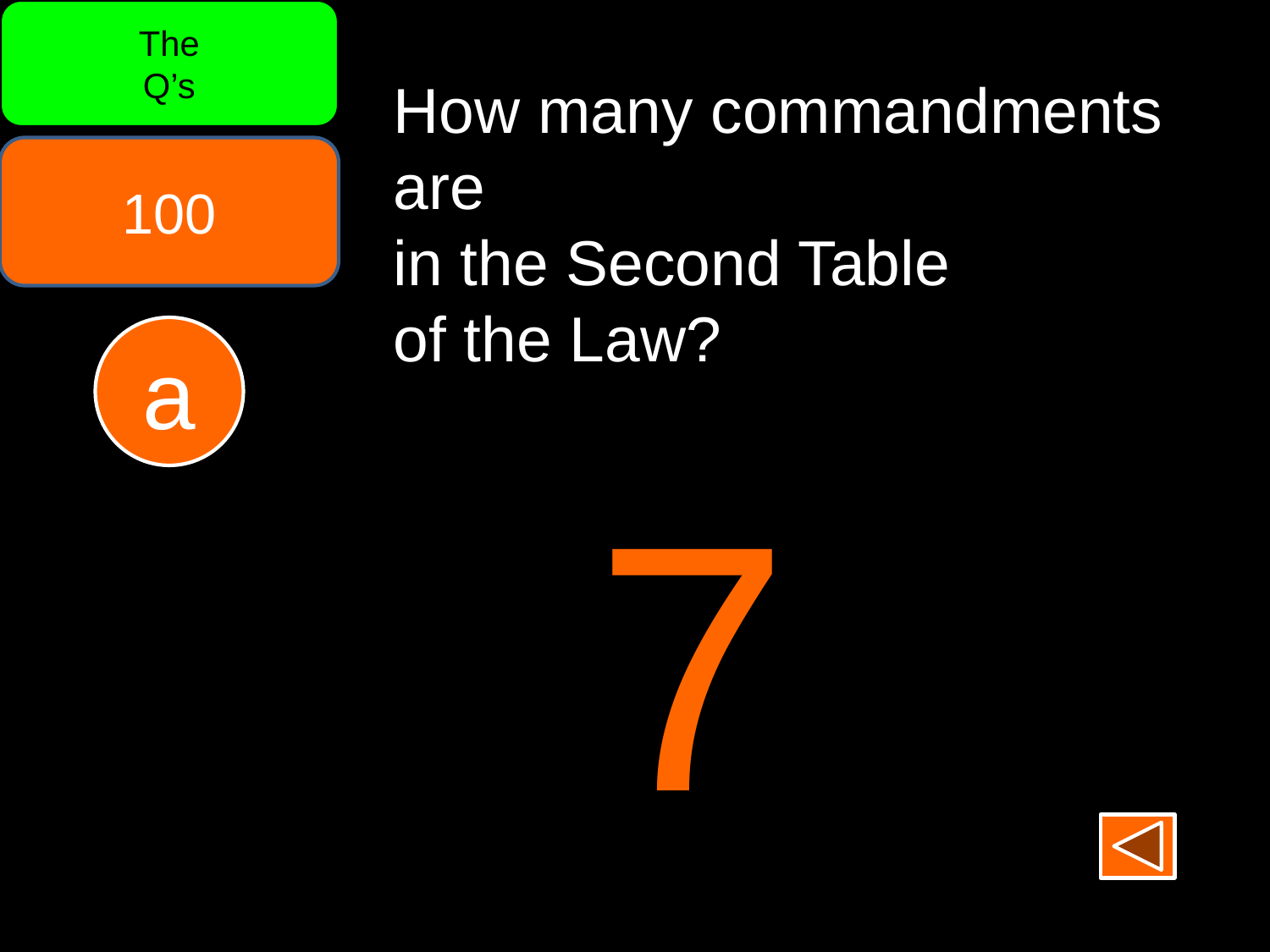

The
Q’s
How many commandments are
in the Second Table
of the Law?
100
a
7